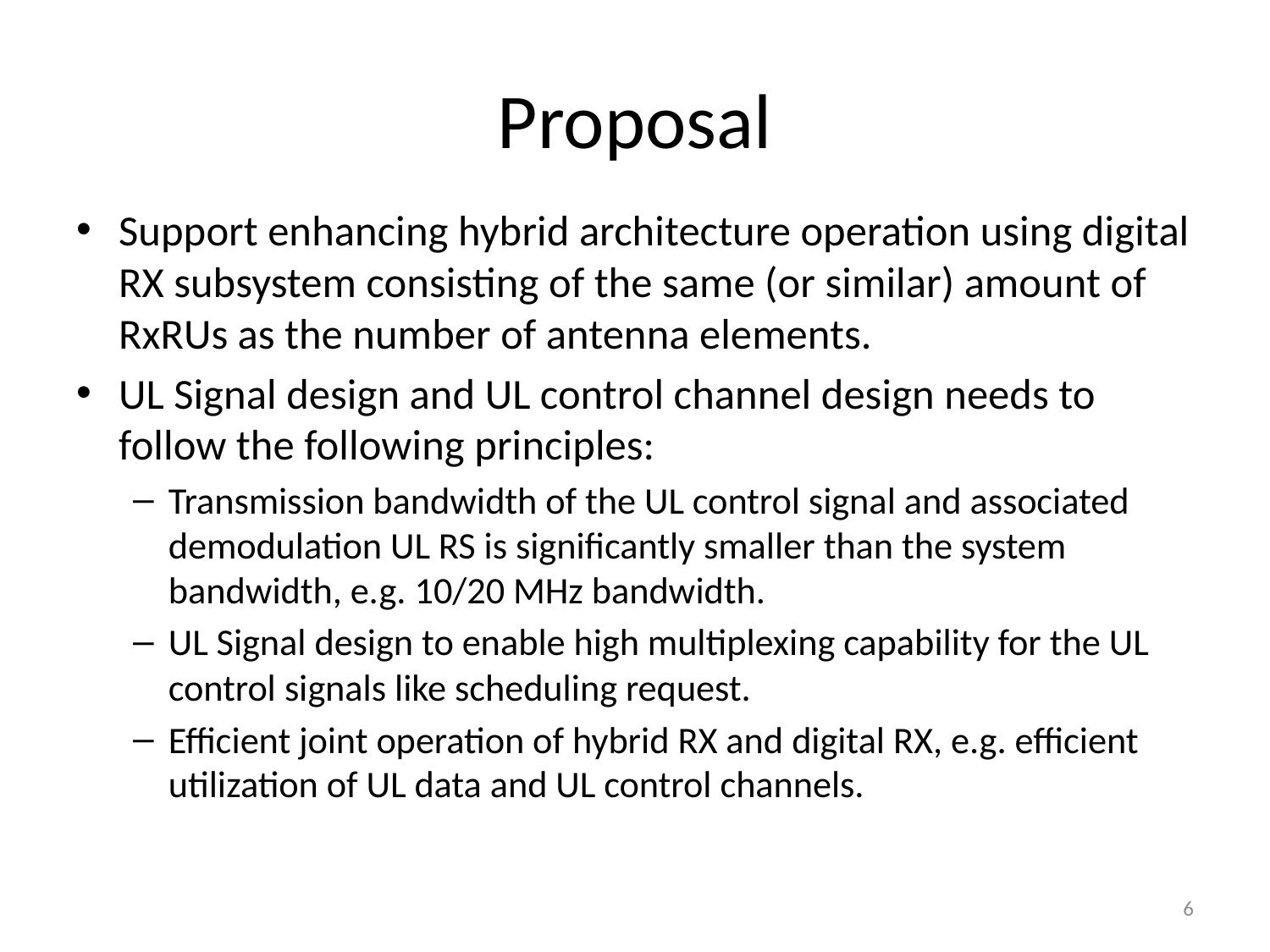

# Proposal
Support enhancing hybrid architecture operation using digital RX subsystem consisting of the same (or similar) amount of RxRUs as the number of antenna elements.
UL Signal design and UL control channel design needs to follow the following principles:
Transmission bandwidth of the UL control signal and associated demodulation UL RS is significantly smaller than the system bandwidth, e.g. 10/20 MHz bandwidth.
UL Signal design to enable high multiplexing capability for the UL control signals like scheduling request.
Efficient joint operation of hybrid RX and digital RX, e.g. efficient utilization of UL data and UL control channels.
6